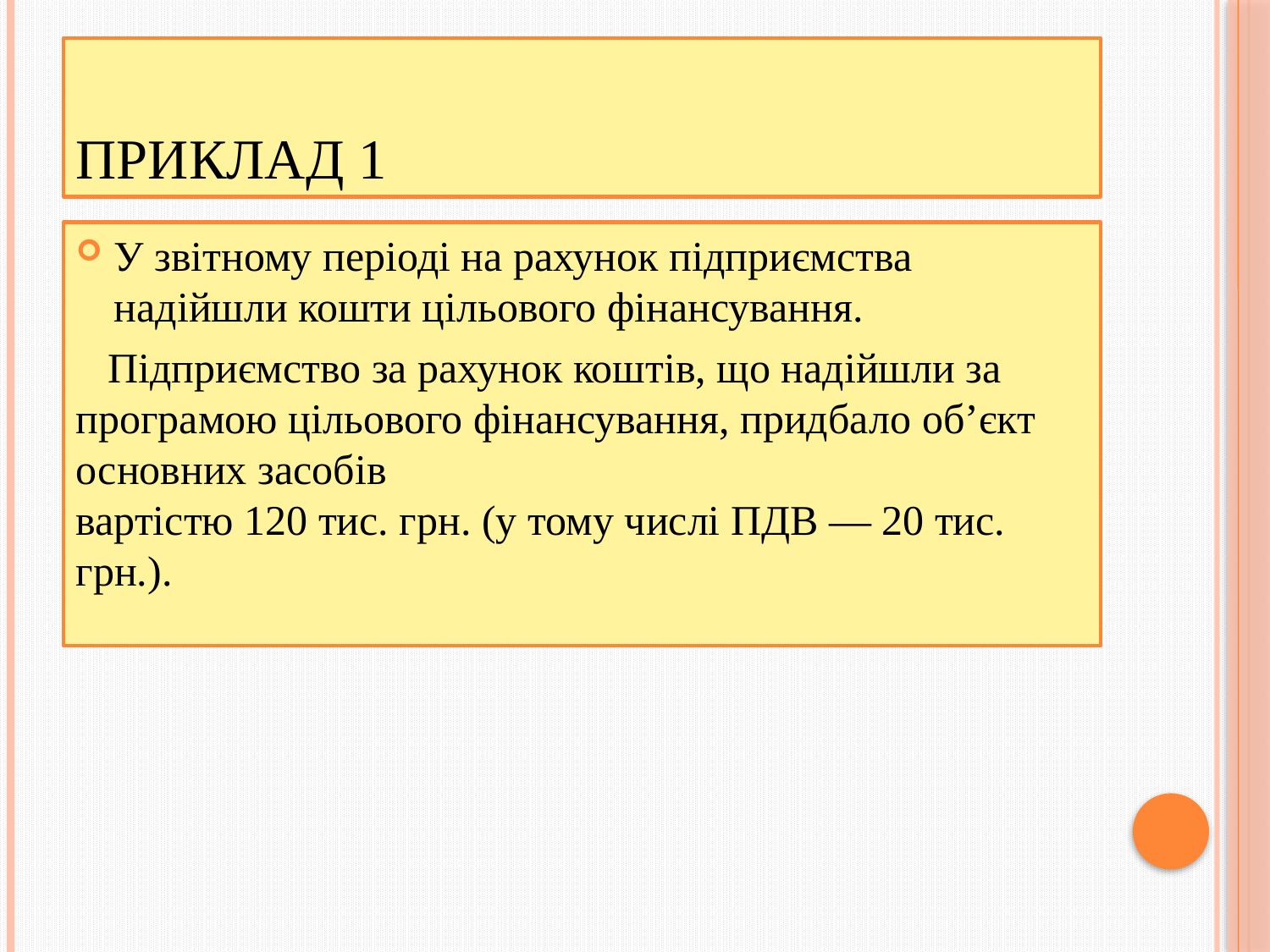

# Приклад 1
У звітному періоді на рахунок ­підприємства надійшли кошти цільового фінансування.
   Підприємство за рахунок коштів, що надійшли за програмою цільового фінансування, придбало об’єкт основних засобів 
вартістю 120 тис. грн. (у тому числі ПДВ — 20 тис. грн.).